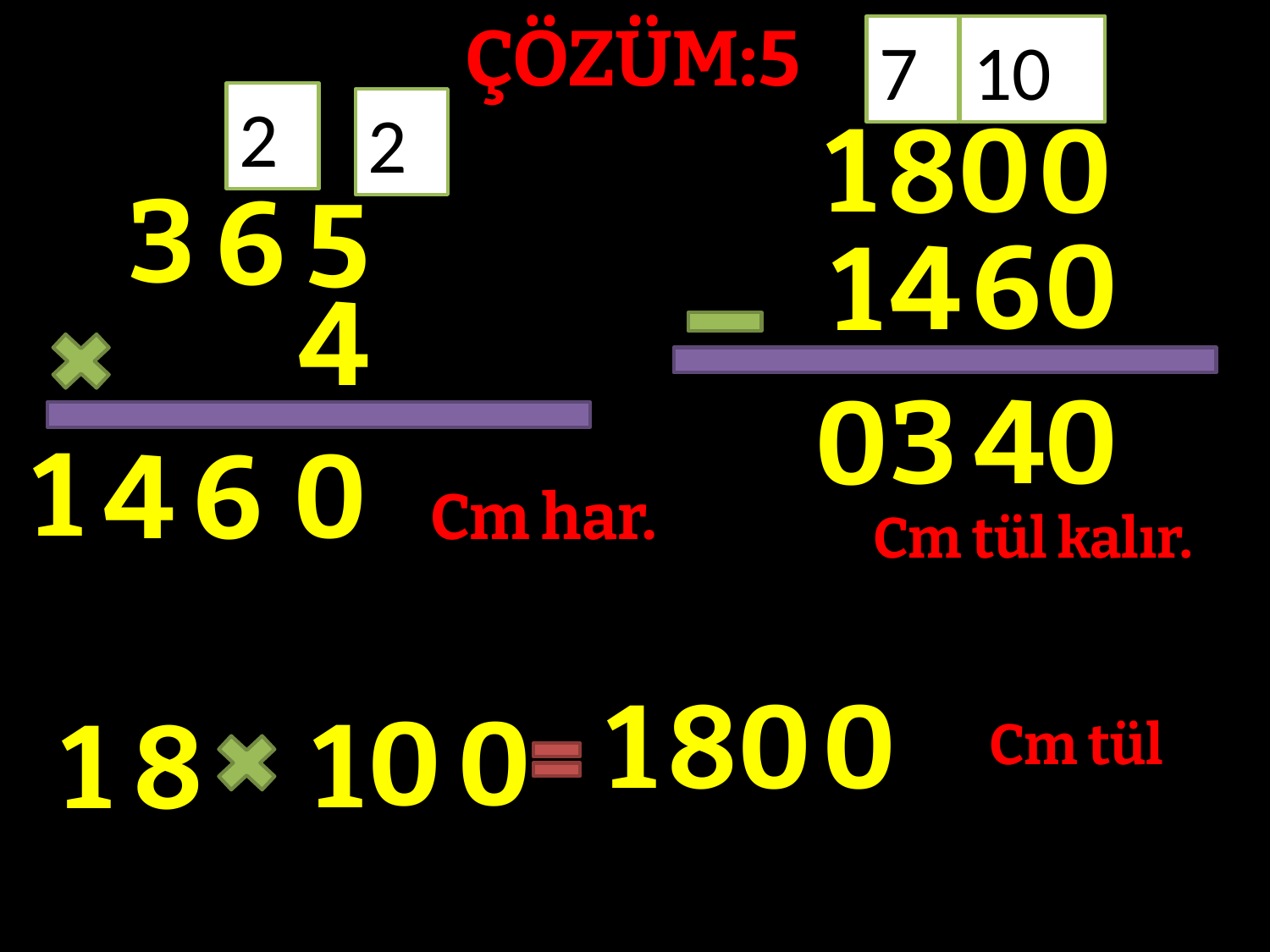

ÇÖZÜM:5
7
10
2
2
1
0
8
0
3
6
5
0
6
4
1
4

#

3
4
0
0
1
0
4
6
Cm har.
Cm tül kalır.
0
1
8
0
0
0
1
8
1
Cm tül